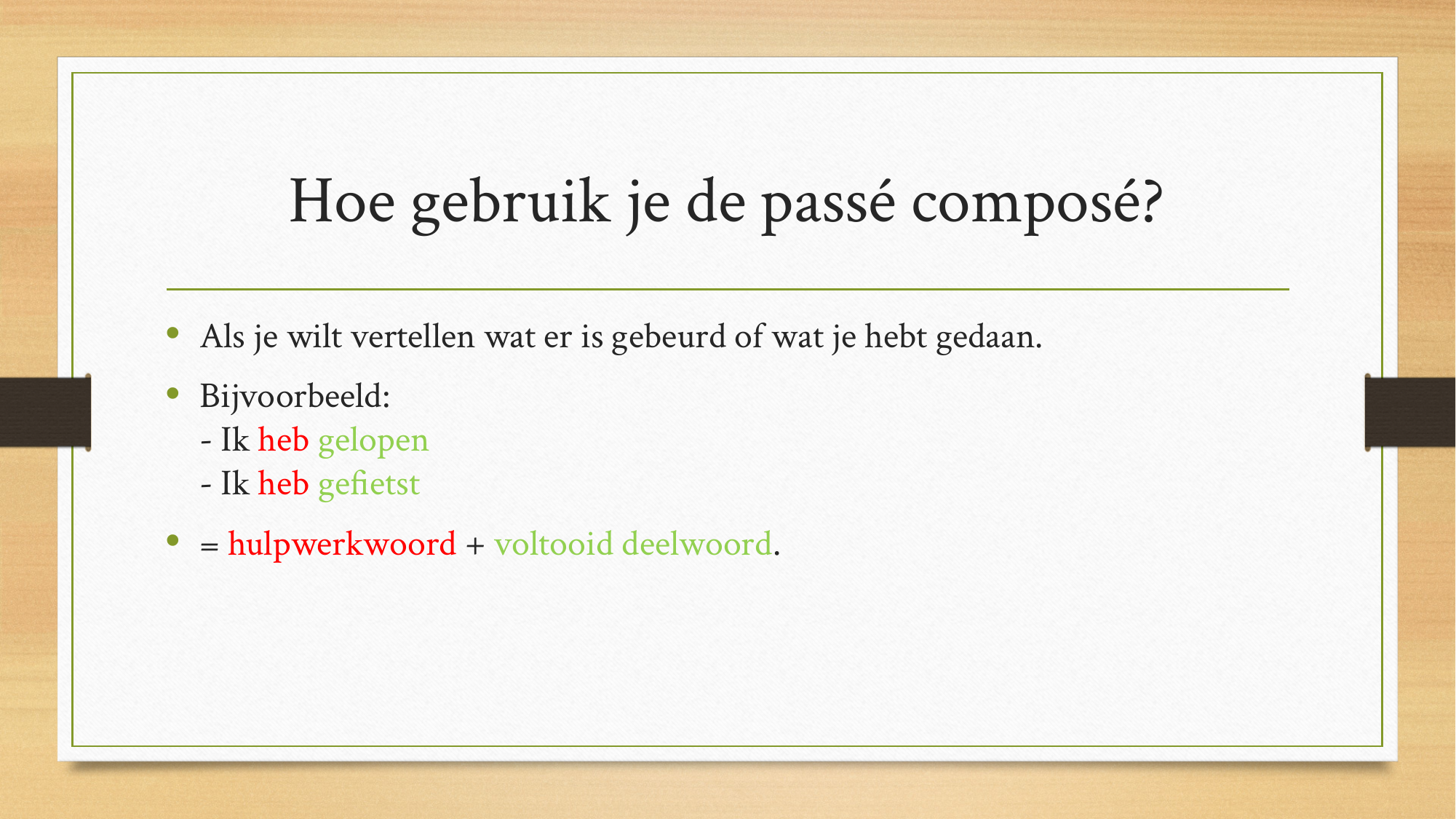

# Hoe gebruik je de passé composé?
Als je wilt vertellen wat er is gebeurd of wat je hebt gedaan.
Bijvoorbeeld:
- Ik heb gelopen
- Ik heb gefietst
= hulpwerkwoord + voltooid deelwoord.